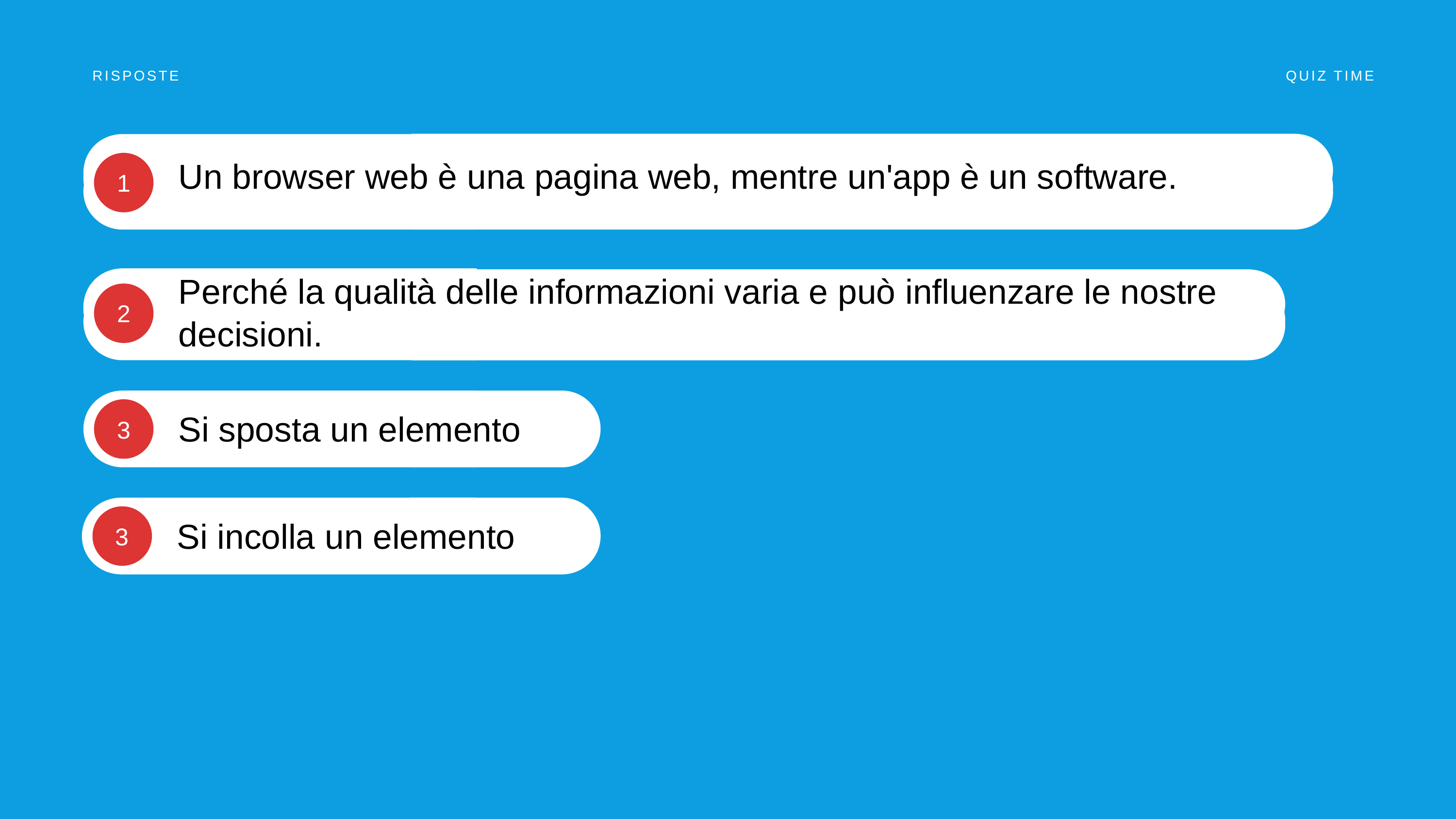

RISPOSTE
QUIZ TIME

Un browser web è una pagina web, mentre un'app è un software.

1

Perché la qualità delle informazioni varia e può influenzare le nostre decisioni.

2

Si sposta un elemento
3

Si incolla un elemento
3